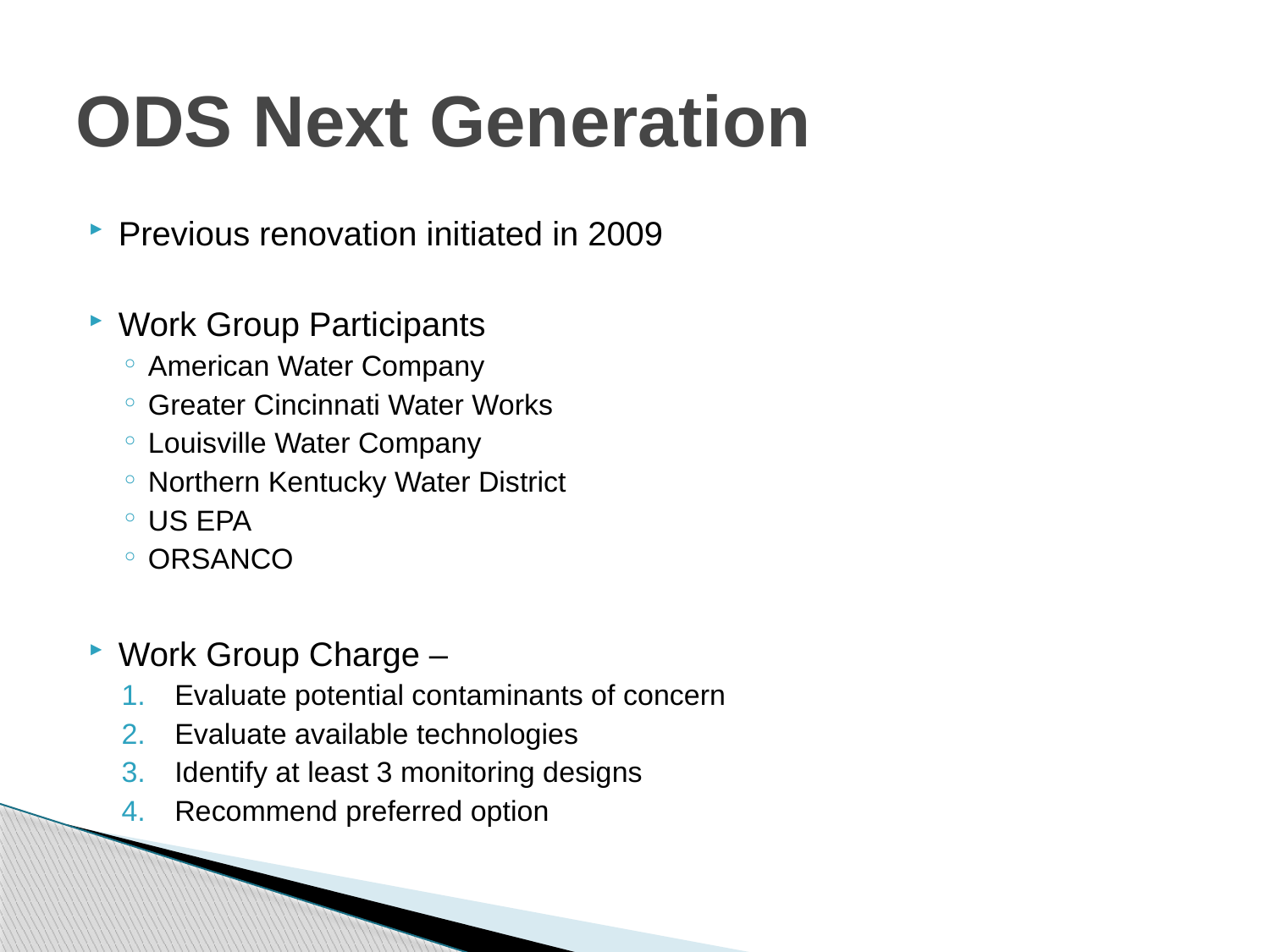

# ODS Next Generation
Previous renovation initiated in 2009

Work Group Participants
American Water Company
Greater Cincinnati Water Works
Louisville Water Company
Northern Kentucky Water District
US EPA
ORSANCO

Work Group Charge –
Evaluate potential contaminants of concern
Evaluate available technologies
Identify at least 3 monitoring designs
Recommend preferred option